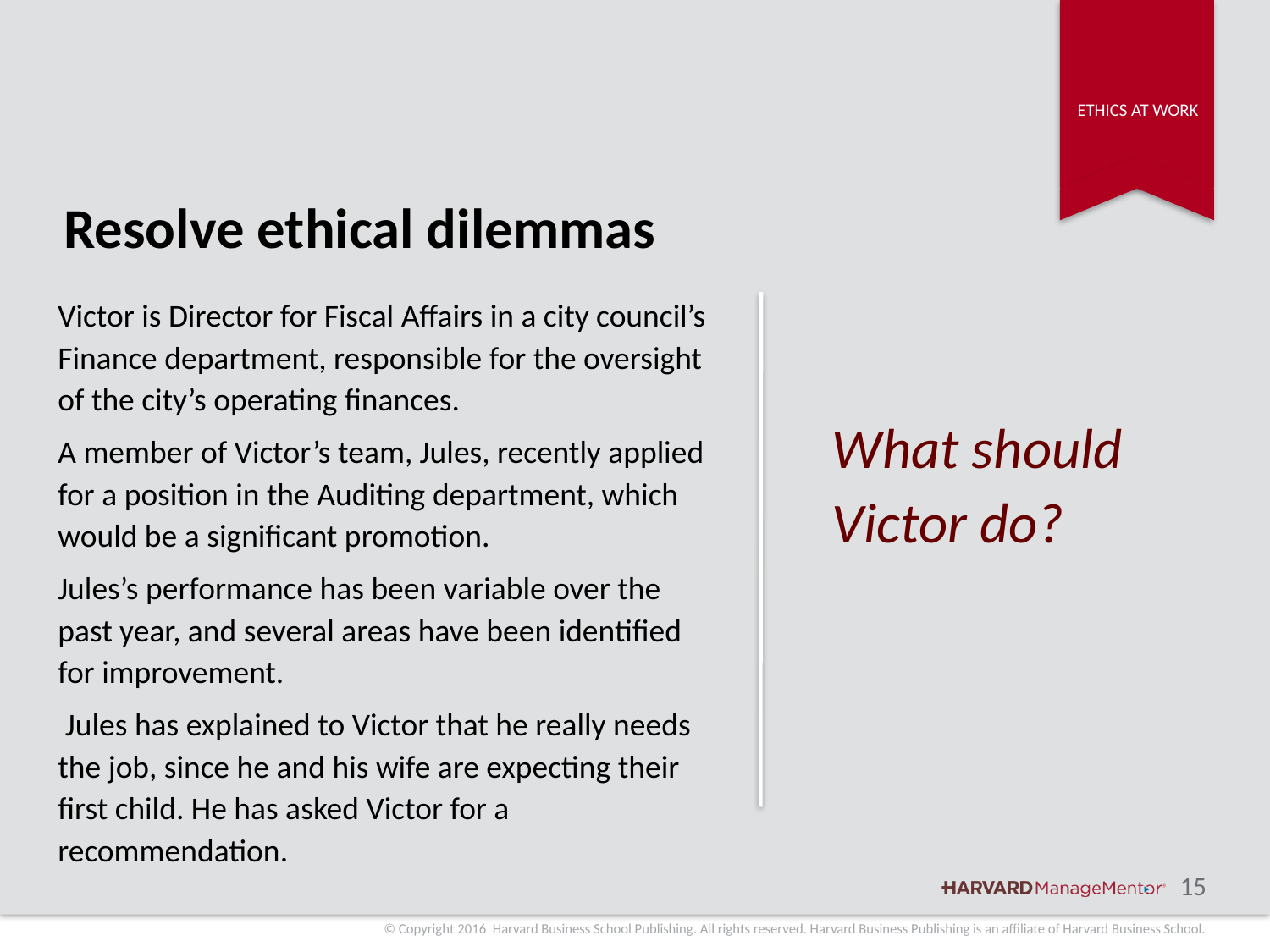

# Resolve ethical dilemmas
Victor is Director for Fiscal Affairs in a city council’s Finance department, responsible for the oversight of the city’s operating finances.
A member of Victor’s team, Jules, recently applied for a position in the Auditing department, which would be a significant promotion.
Jules’s performance has been variable over the past year, and several areas have been identified for improvement.
 Jules has explained to Victor that he really needs the job, since he and his wife are expecting their first child. He has asked Victor for a recommendation.
What should Victor do?